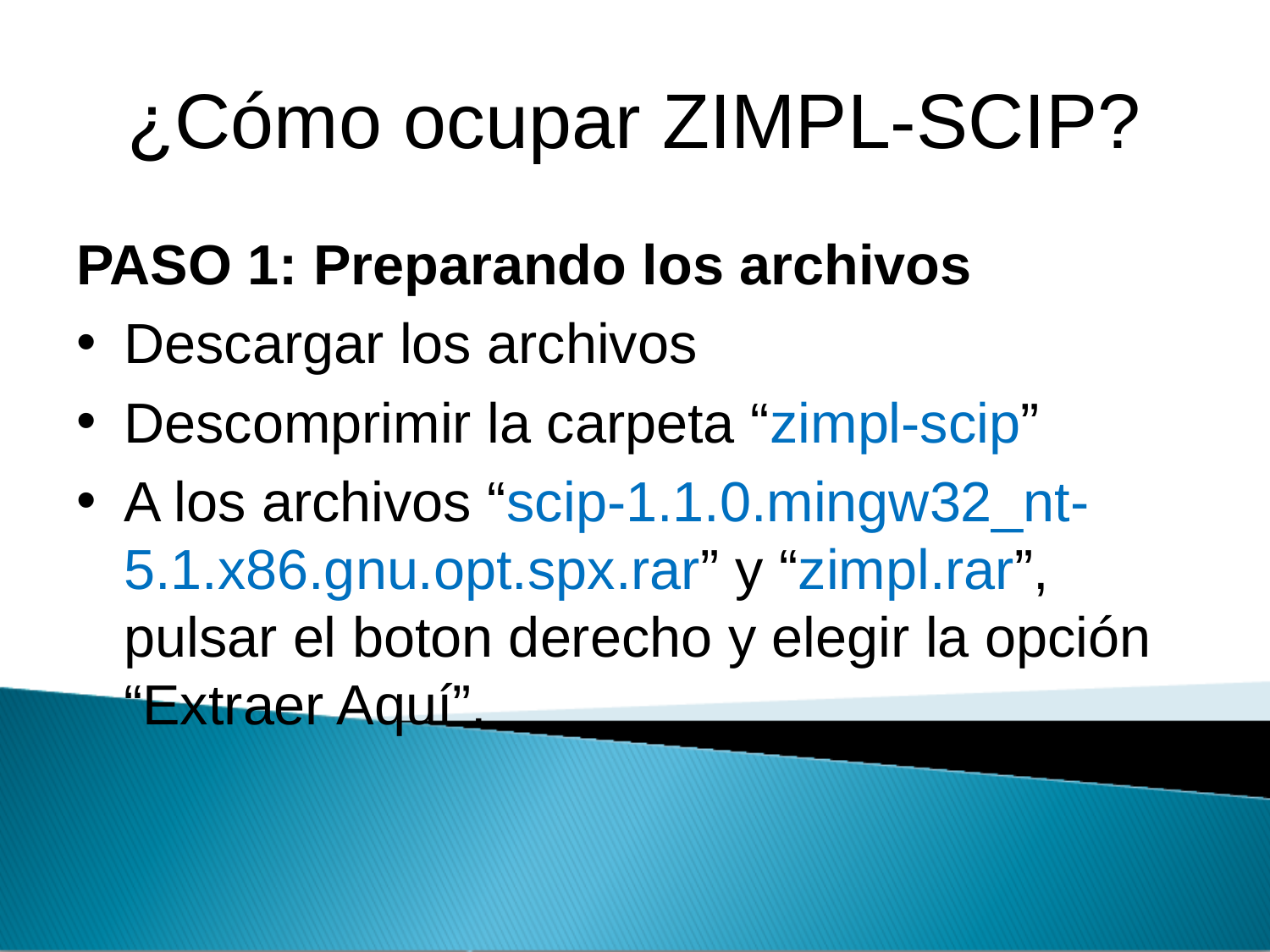

# ¿Cómo ocupar ZIMPL-SCIP?
PASO 1: Preparando los archivos
Descargar los archivos
Descomprimir la carpeta “zimpl-scip”
A los archivos “scip-1.1.0.mingw32_nt-5.1.x86.gnu.opt.spx.rar” y “zimpl.rar”, pulsar el boton derecho y elegir la opción “Extraer Aquí”.